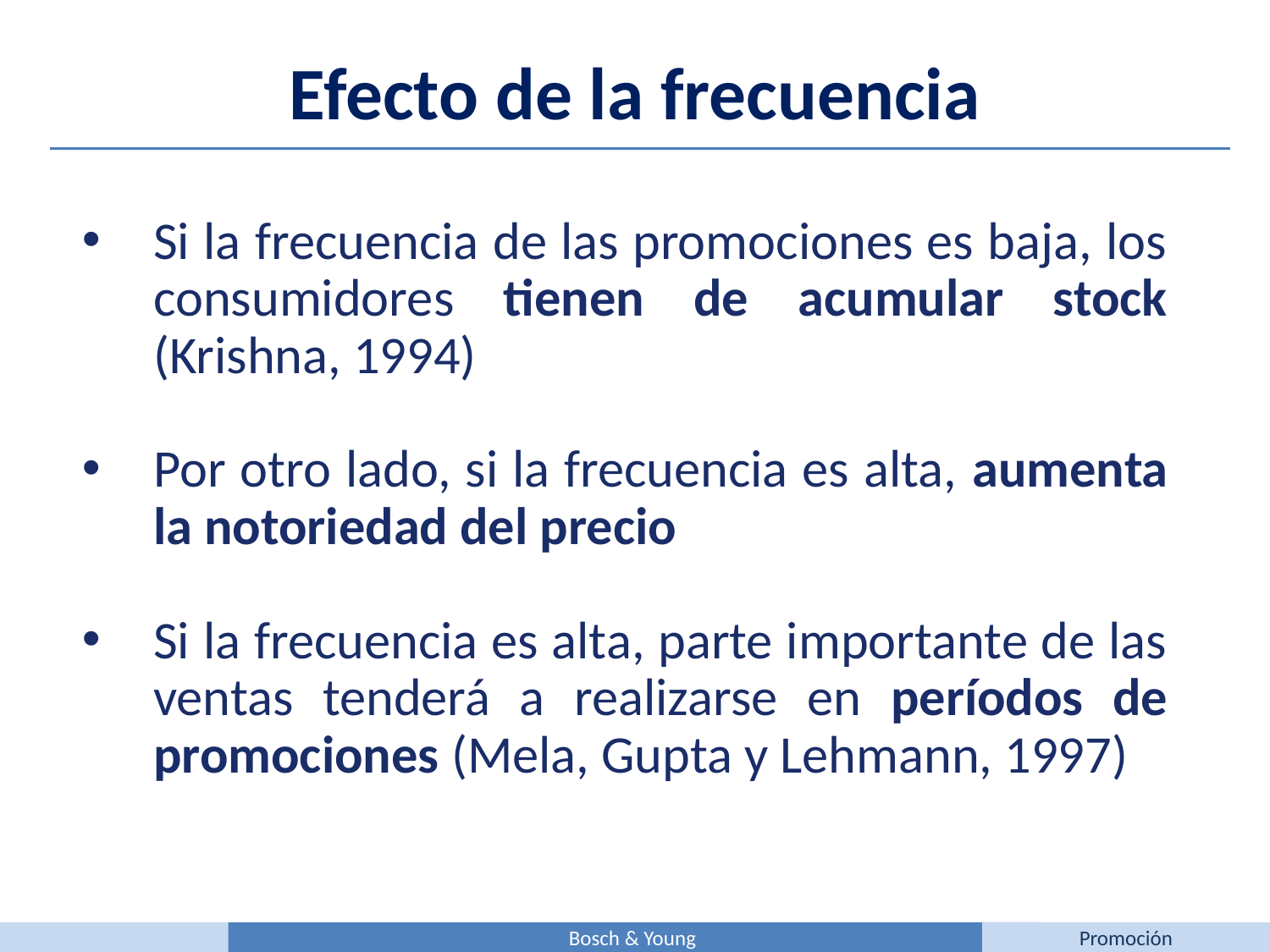

Efecto de la frecuencia
Si la frecuencia de las promociones es baja, los consumidores tienen de acumular stock (Krishna, 1994)

Por otro lado, si la frecuencia es alta, aumenta la notoriedad del precio

Si la frecuencia es alta, parte importante de las ventas tenderá a realizarse en períodos de promociones (Mela, Gupta y Lehmann, 1997)

Bosch & Young
Promoción